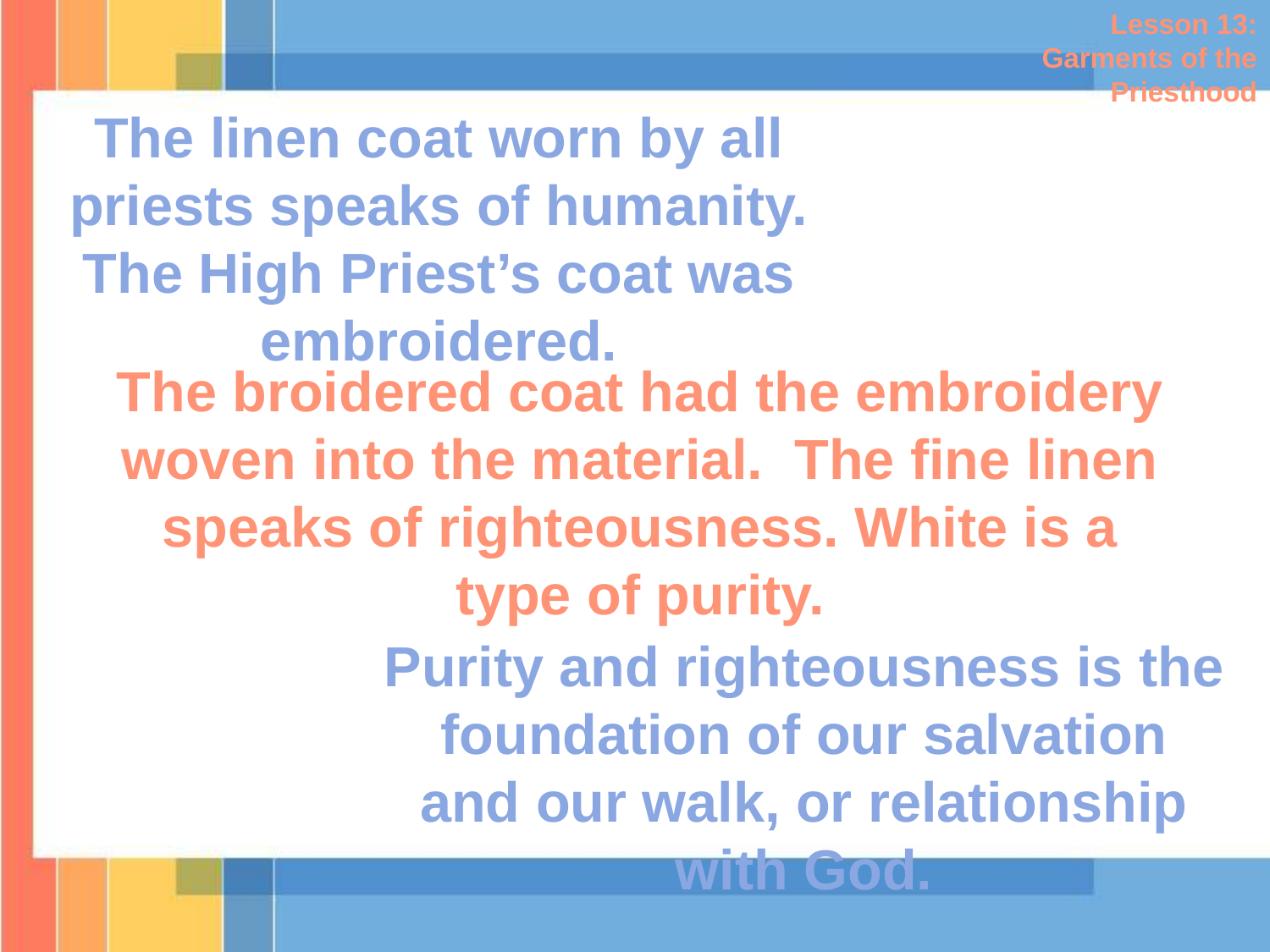

Lesson 13: Garments of the Priesthood
The linen coat worn by all priests speaks of humanity. The High Priest’s coat was embroidered.
The broidered coat had the embroidery woven into the material.  The fine linen speaks of righteousness. White is a type of purity.
Purity and righteousness is the foundation of our salvation and our walk, or relationship with God.